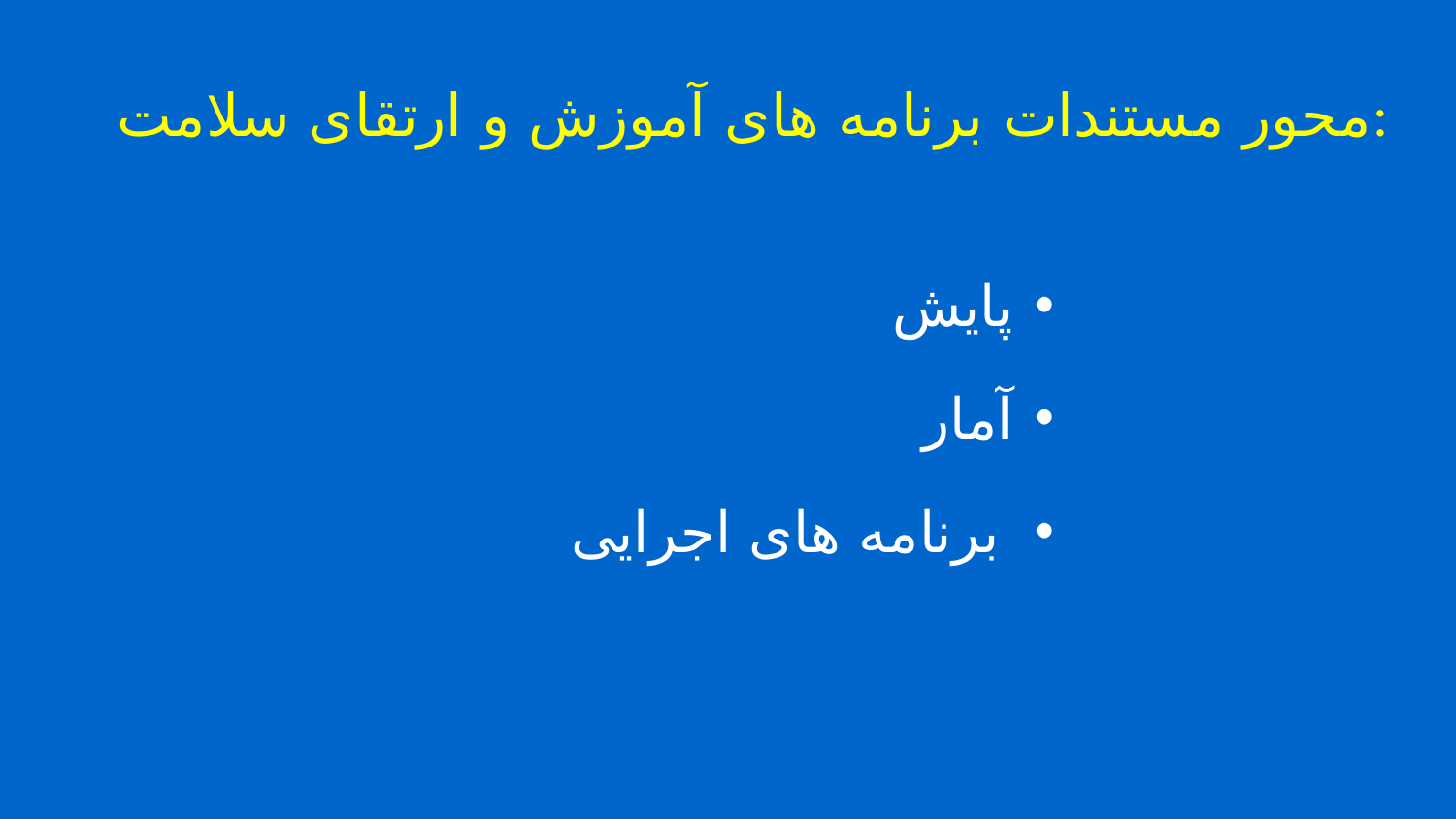

محور مستندات برنامه های آموزش و ارتقای سلامت:
پایش
آمار
برنامه های اجرایی